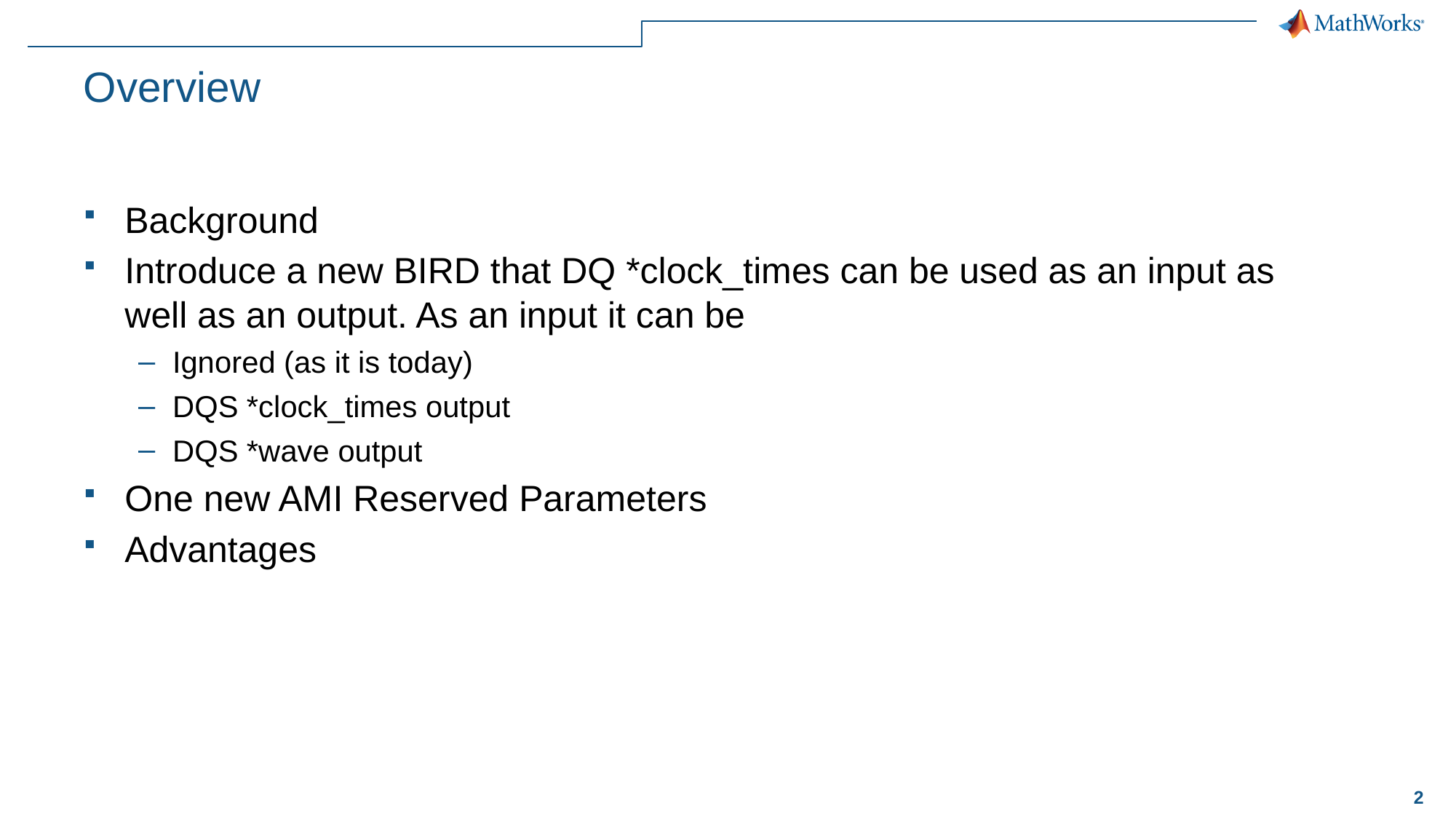

# Overview
Background
Introduce a new BIRD that DQ *clock_times can be used as an input as well as an output. As an input it can be
Ignored (as it is today)
DQS *clock_times output
DQS *wave output
One new AMI Reserved Parameters
Advantages